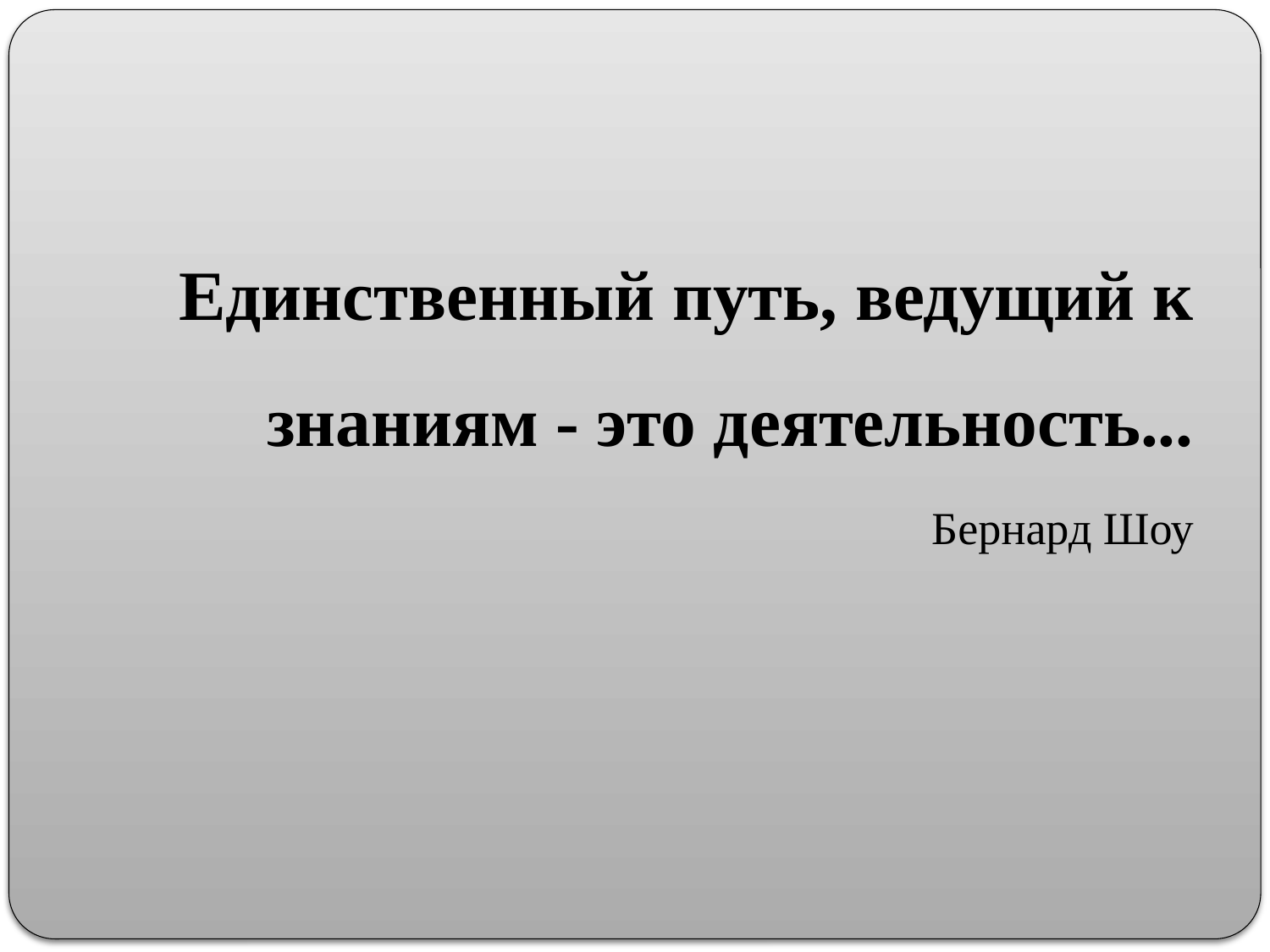

#
Единственный путь, ведущий к знаниям - это деятельность...
Бернард Шоу